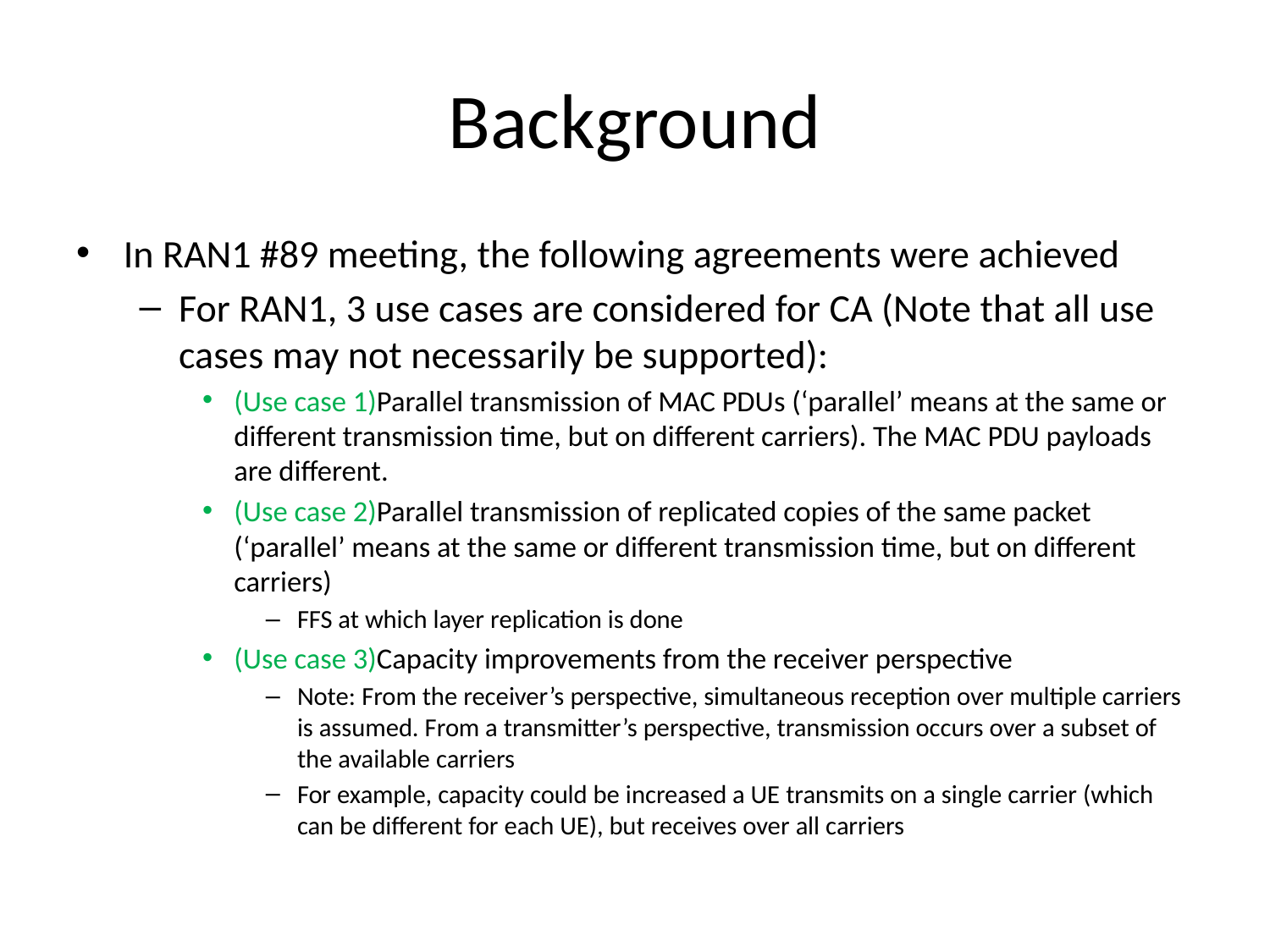

# Background
In RAN1 #89 meeting, the following agreements were achieved
For RAN1, 3 use cases are considered for CA (Note that all use cases may not necessarily be supported):
(Use case 1)Parallel transmission of MAC PDUs (‘parallel’ means at the same or different transmission time, but on different carriers). The MAC PDU payloads are different.
(Use case 2)Parallel transmission of replicated copies of the same packet (‘parallel’ means at the same or different transmission time, but on different carriers)
FFS at which layer replication is done
(Use case 3)Capacity improvements from the receiver perspective
Note: From the receiver’s perspective, simultaneous reception over multiple carriers is assumed. From a transmitter’s perspective, transmission occurs over a subset of the available carriers
For example, capacity could be increased a UE transmits on a single carrier (which can be different for each UE), but receives over all carriers